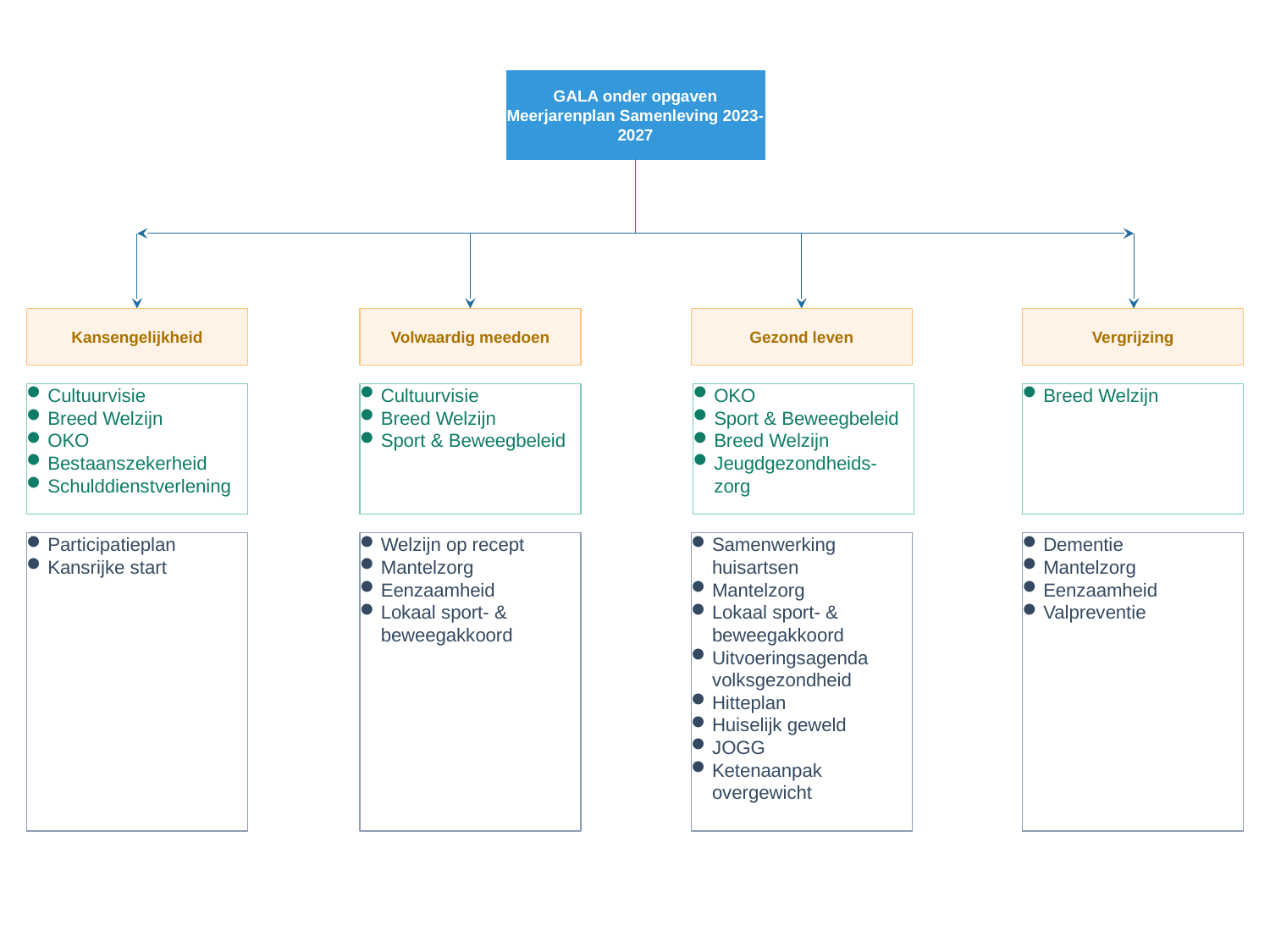

GALA onder opgaven Meerjarenplan Samenleving 2023-2027

Kansengelijkheid
Volwaardig meedoen
Gezond leven
Vergrijzing
Cultuurvisie
Breed Welzijn
OKO
Bestaanszekerheid
Schulddienstverlening

Cultuurvisie
Breed Welzijn
Sport & Beweegbeleid

OKO
Sport & Beweegbeleid
Breed Welzijn
Jeugdgezondheids-zorg

Breed Welzijn

Participatieplan
Kansrijke start
Welzijn op recept
Mantelzorg
Eenzaamheid
Lokaal sport- & beweegakkoord

Samenwerking huisartsen
Mantelzorg
Lokaal sport- & beweegakkoord
Uitvoeringsagenda volksgezondheid
Hitteplan
Huiselijk geweld
JOGG
Ketenaanpak overgewicht

Dementie
Mantelzorg
Eenzaamheid
Valpreventie